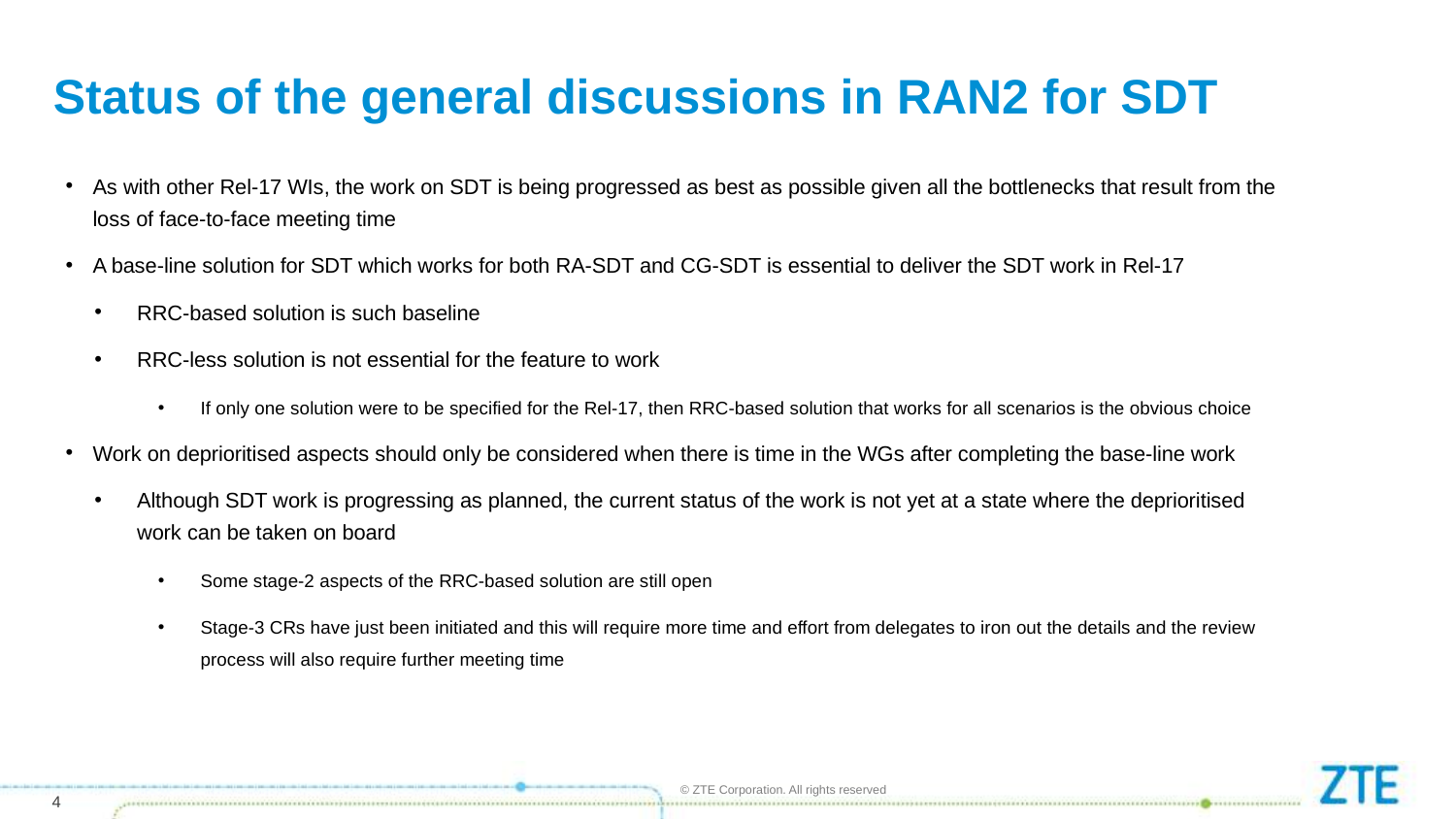

# Status of the general discussions in RAN2 for SDT
As with other Rel-17 WIs, the work on SDT is being progressed as best as possible given all the bottlenecks that result from the loss of face-to-face meeting time
A base-line solution for SDT which works for both RA-SDT and CG-SDT is essential to deliver the SDT work in Rel-17
RRC-based solution is such baseline
RRC-less solution is not essential for the feature to work
If only one solution were to be specified for the Rel-17, then RRC-based solution that works for all scenarios is the obvious choice
Work on deprioritised aspects should only be considered when there is time in the WGs after completing the base-line work
Although SDT work is progressing as planned, the current status of the work is not yet at a state where the deprioritised work can be taken on board
Some stage-2 aspects of the RRC-based solution are still open
Stage-3 CRs have just been initiated and this will require more time and effort from delegates to iron out the details and the review process will also require further meeting time